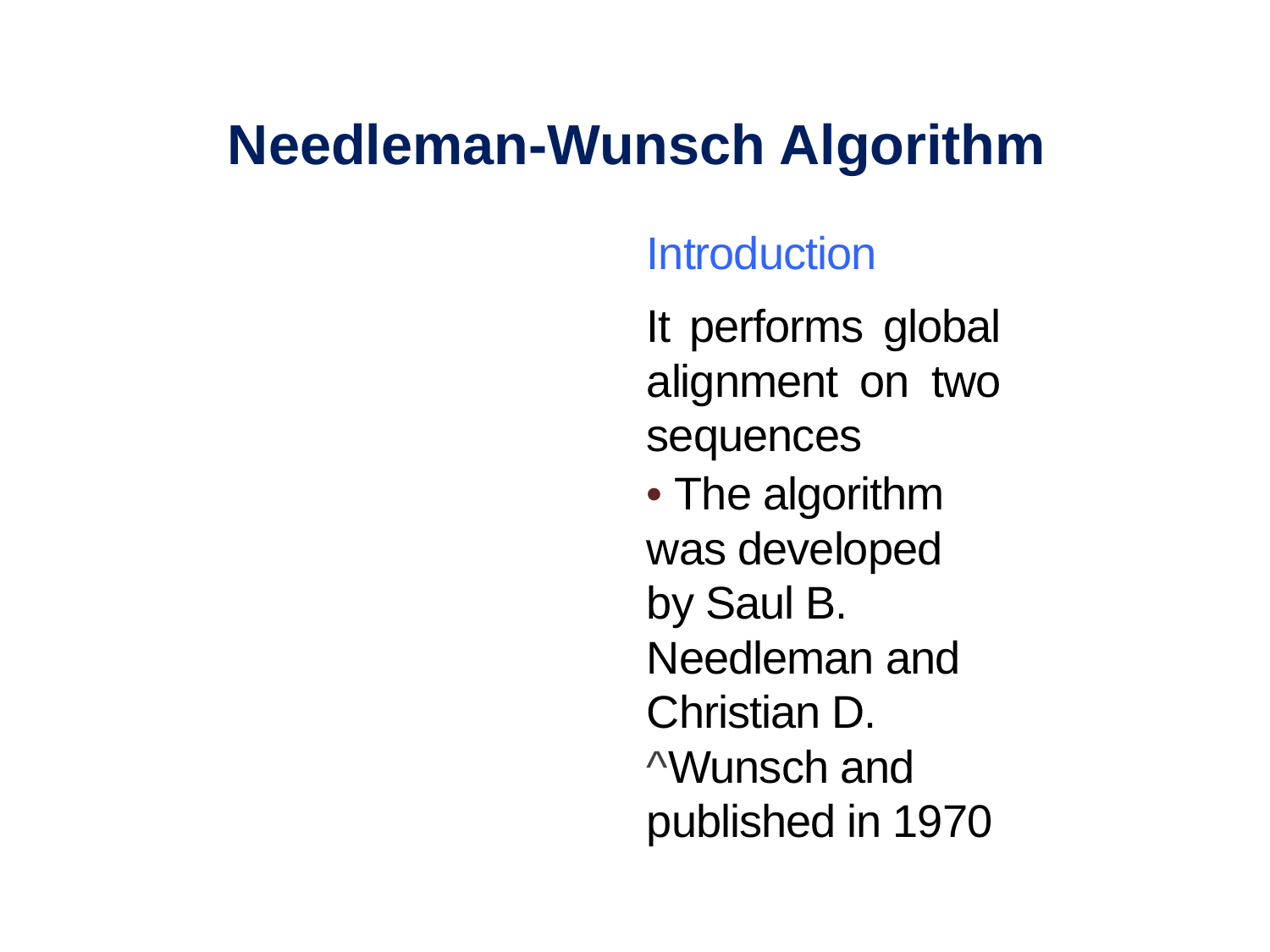

Needleman-Wunsch Algorithm
Introduction
It performs global alignment on two sequences
• The algorithm was developed by Saul B. Needleman and Christian D. ^Wunsch and published in 1970